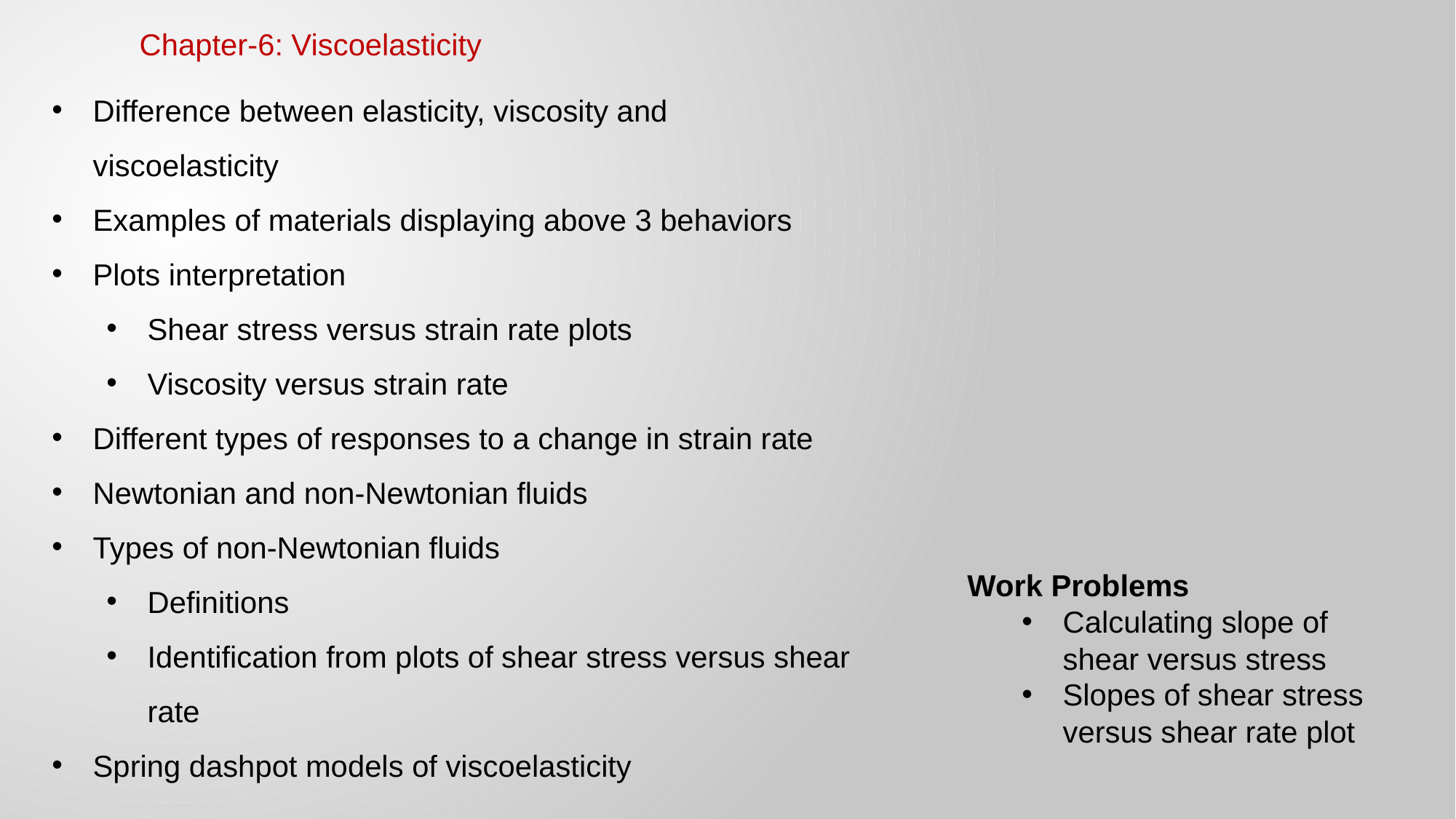

Chapter-6: Viscoelasticity
Difference between elasticity, viscosity and viscoelasticity
Examples of materials displaying above 3 behaviors
Plots interpretation
Shear stress versus strain rate plots
Viscosity versus strain rate
Different types of responses to a change in strain rate
Newtonian and non-Newtonian fluids
Types of non-Newtonian fluids
Definitions
Identification from plots of shear stress versus shear rate
Spring dashpot models of viscoelasticity

Work Problems
Calculating slope of shear versus stress
Slopes of shear stress versus shear rate plot